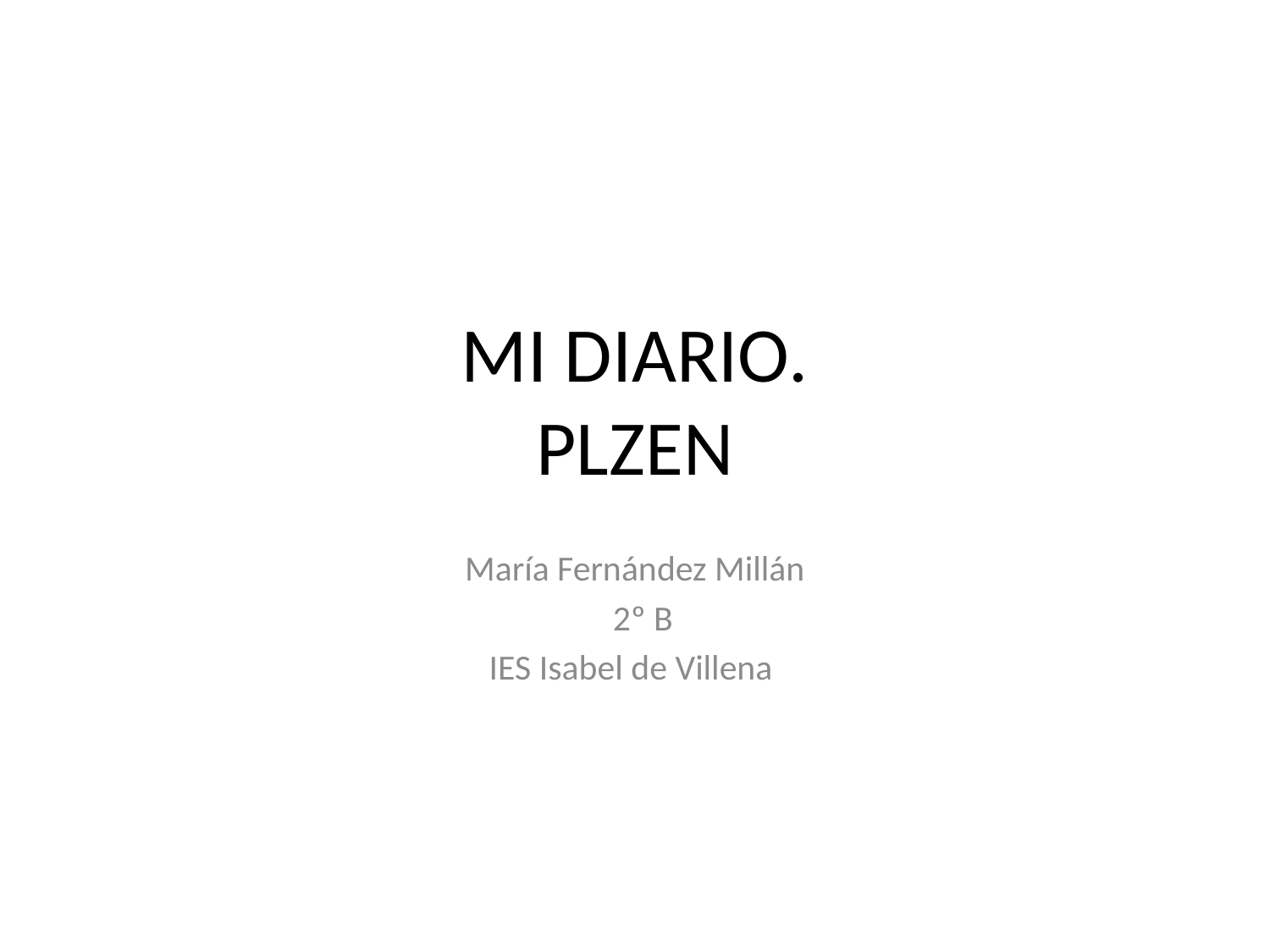

# MI DIARIO. PLZEN
María Fernández Millán
  2º B
IES Isabel de Villena